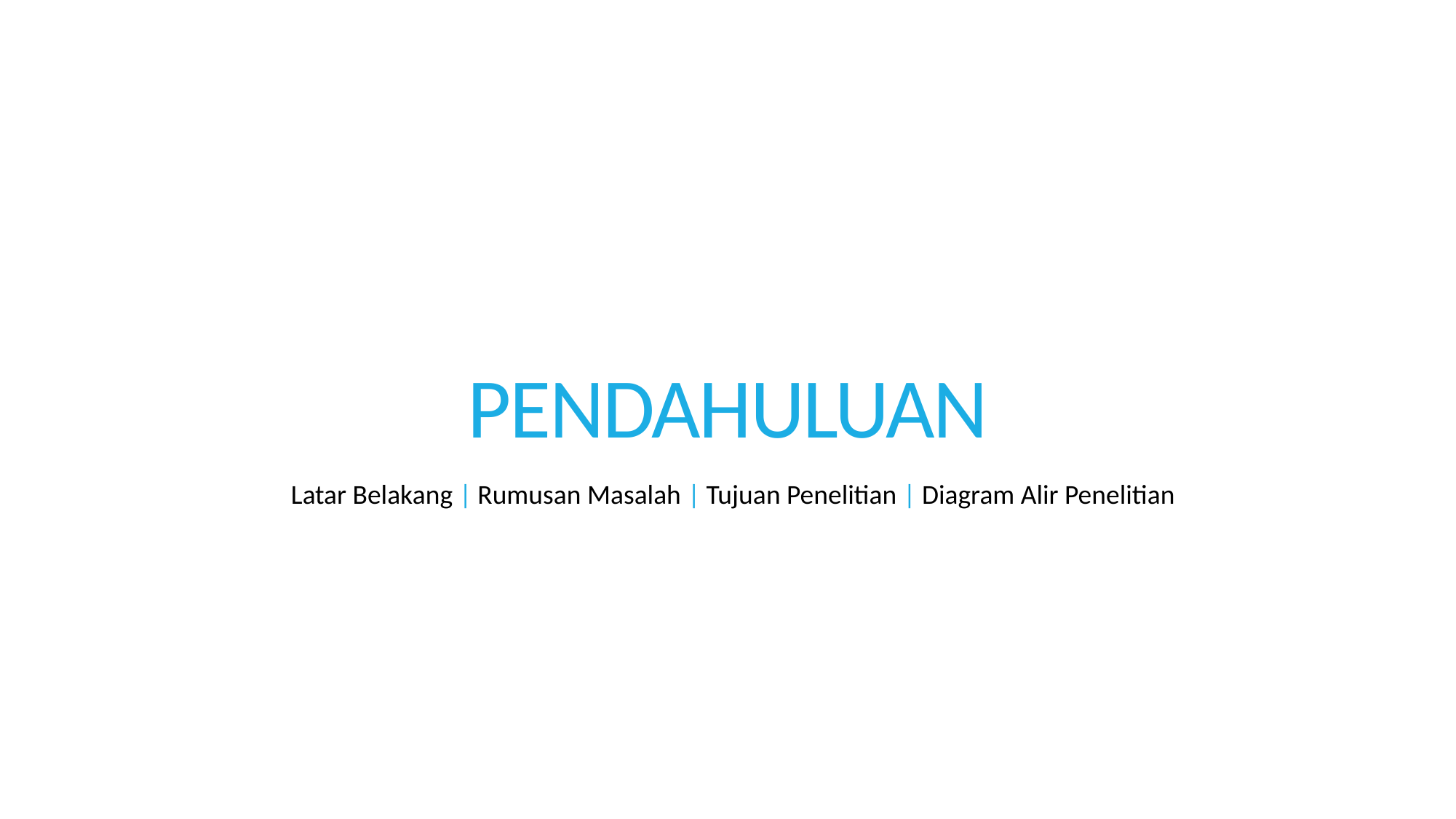

PENDAHULUAN
Latar Belakang | Rumusan Masalah | Tujuan Penelitian | Diagram Alir Penelitian